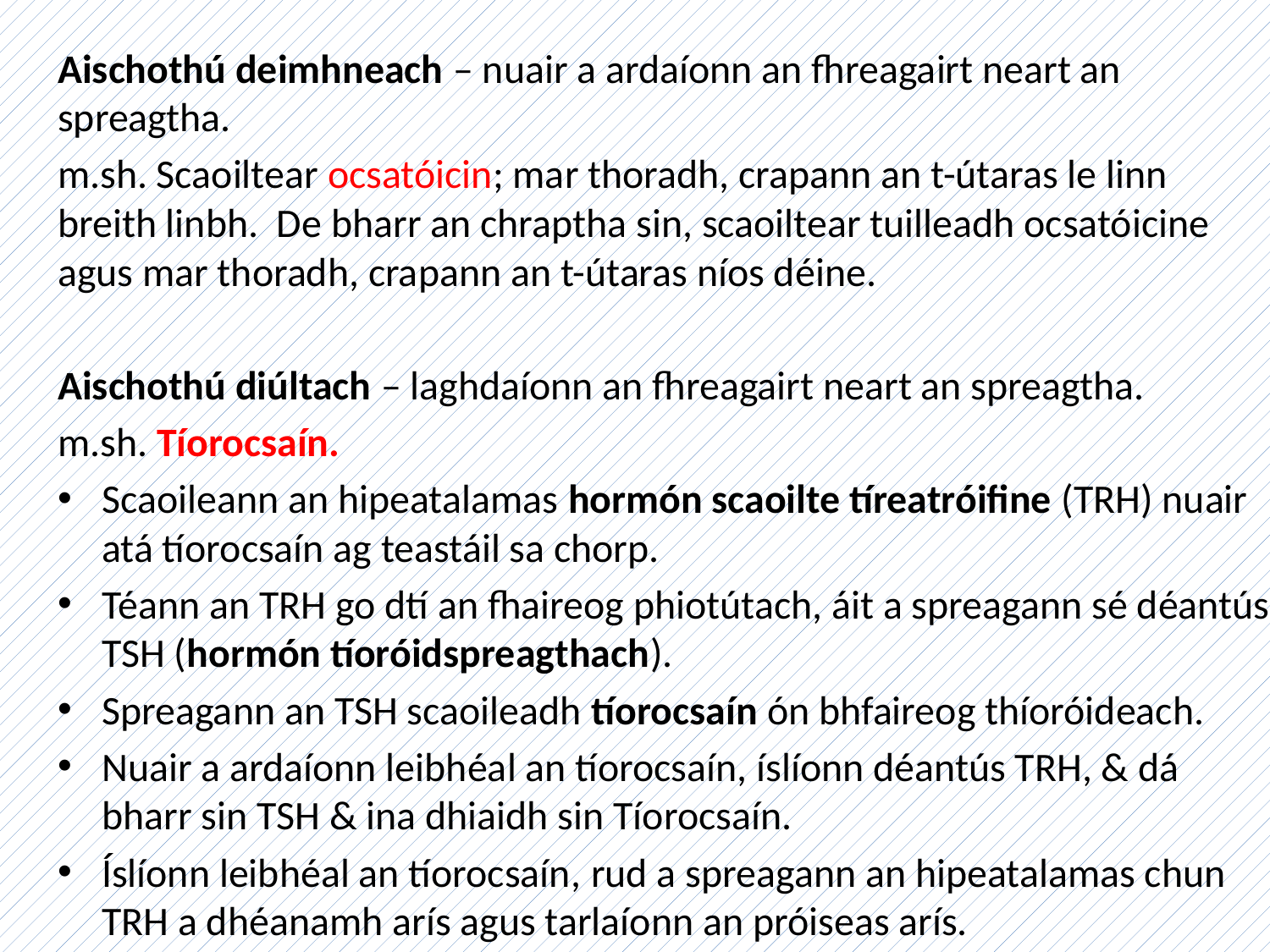

Aischothú deimhneach – nuair a ardaíonn an fhreagairt neart an spreagtha.
m.sh. Scaoiltear ocsatóicin; mar thoradh, crapann an t-útaras le linn breith linbh.  De bharr an chraptha sin, scaoiltear tuilleadh ocsatóicine agus mar thoradh, crapann an t-útaras níos déine.

Aischothú diúltach – laghdaíonn an fhreagairt neart an spreagtha.
m.sh. Tíorocsaín.
Scaoileann an hipeatalamas hormón scaoilte tíreatróifine (TRH) nuair atá tíorocsaín ag teastáil sa chorp.
Téann an TRH go dtí an fhaireog phiotútach, áit a spreagann sé déantús TSH (hormón tíoróidspreagthach).
Spreagann an TSH scaoileadh tíorocsaín ón bhfaireog thíoróideach.
Nuair a ardaíonn leibhéal an tíorocsaín, íslíonn déantús TRH, & dá bharr sin TSH & ina dhiaidh sin Tíorocsaín.
Íslíonn leibhéal an tíorocsaín, rud a spreagann an hipeatalamas chun TRH a dhéanamh arís agus tarlaíonn an próiseas arís.